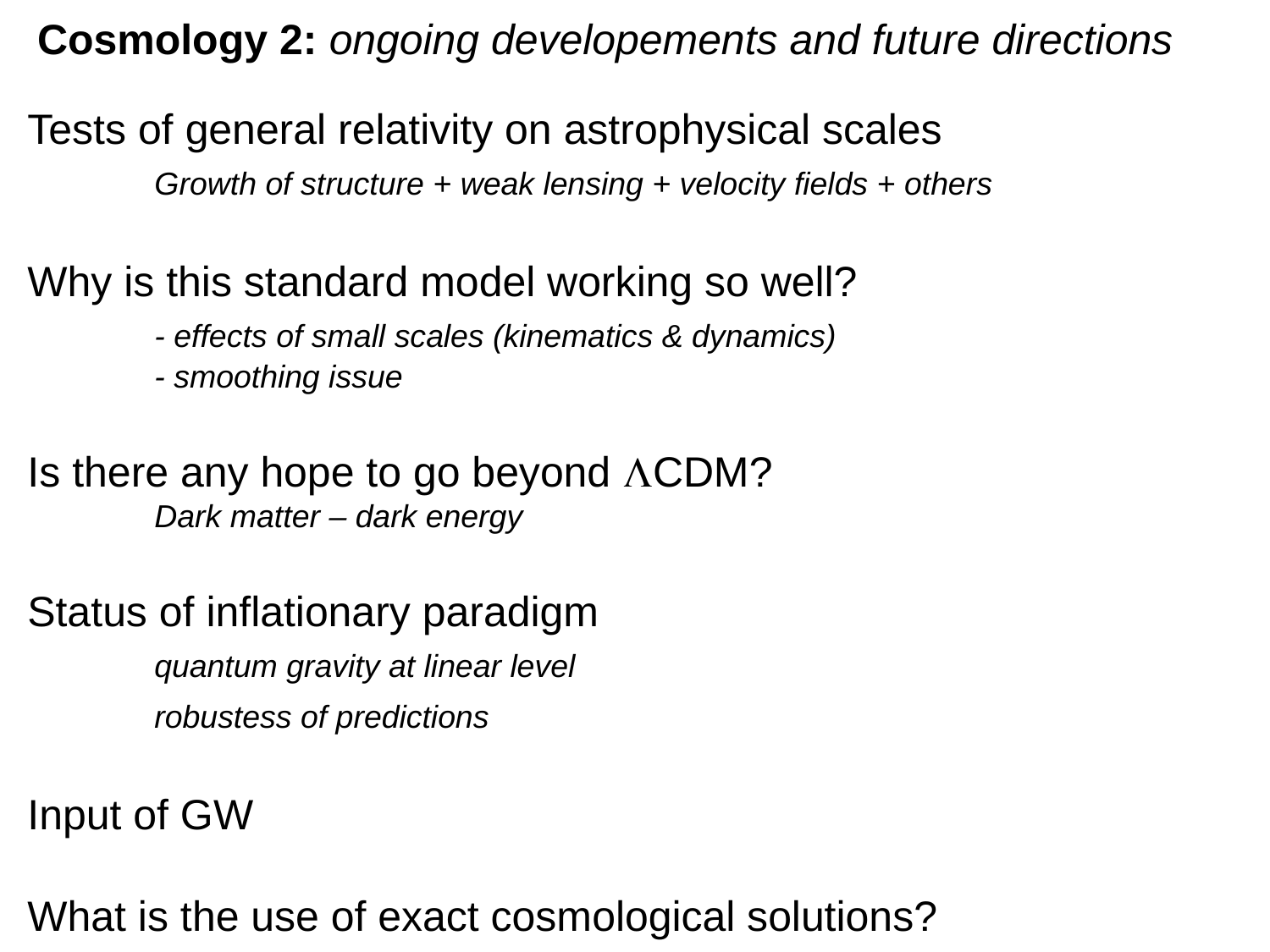

Cosmology 2: ongoing developements and future directions

Tests of general relativity on astrophysical scales
	Growth of structure + weak lensing + velocity fields + others

Why is this standard model working so well?
	- effects of small scales (kinematics & dynamics)
	- smoothing issue

Is there any hope to go beyond ΛCDM?
	Dark matter – dark energy

Status of inflationary paradigm
	quantum gravity at linear level
	robustess of predictions

Input of GW

What is the use of exact cosmological solutions?